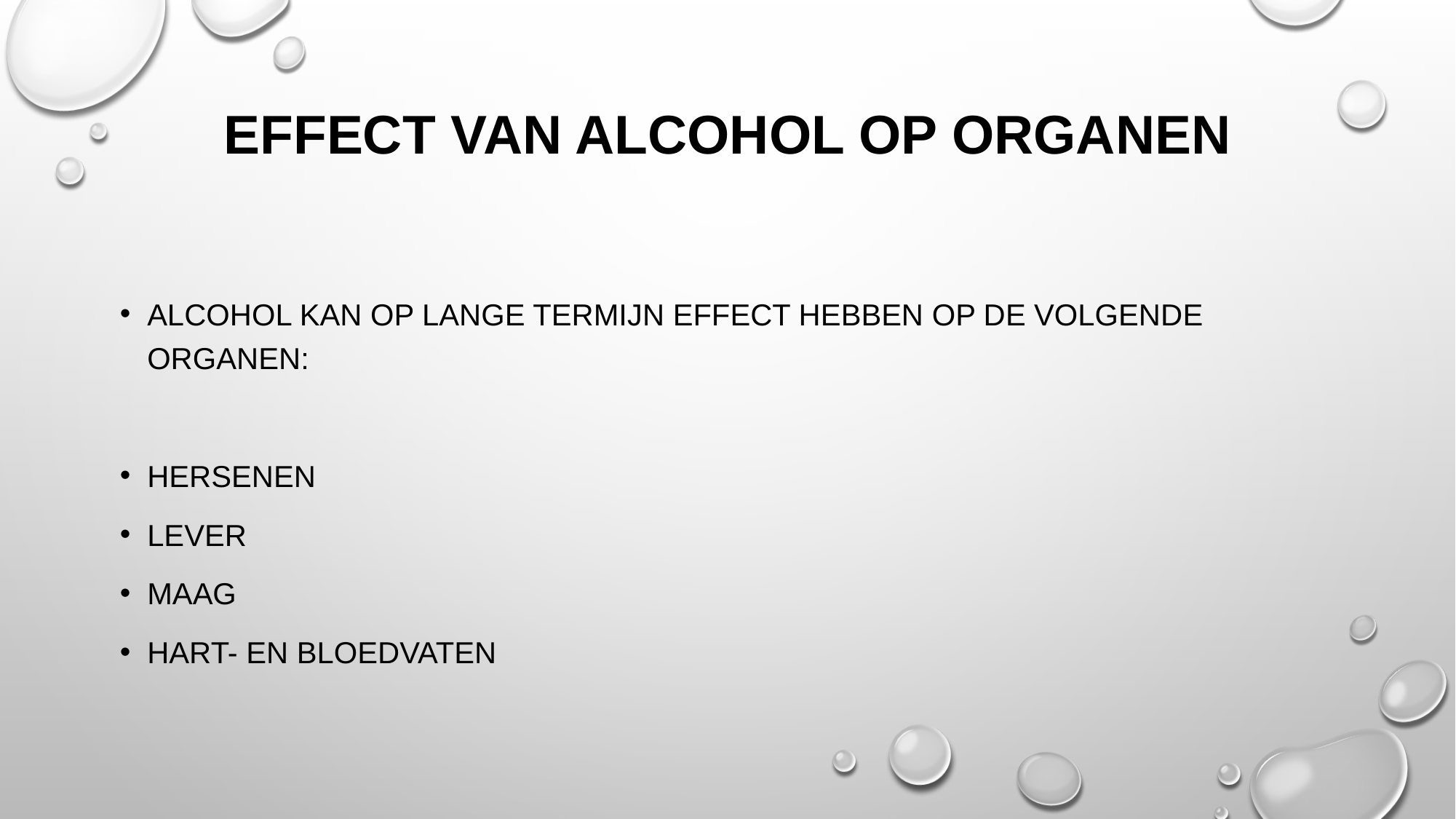

# Effect van alcohol op organen
Alcohol kan op lange termijn effect hebben op de volgende organen:

Hersenen
Lever
Maag
Hart- en bloedvaten